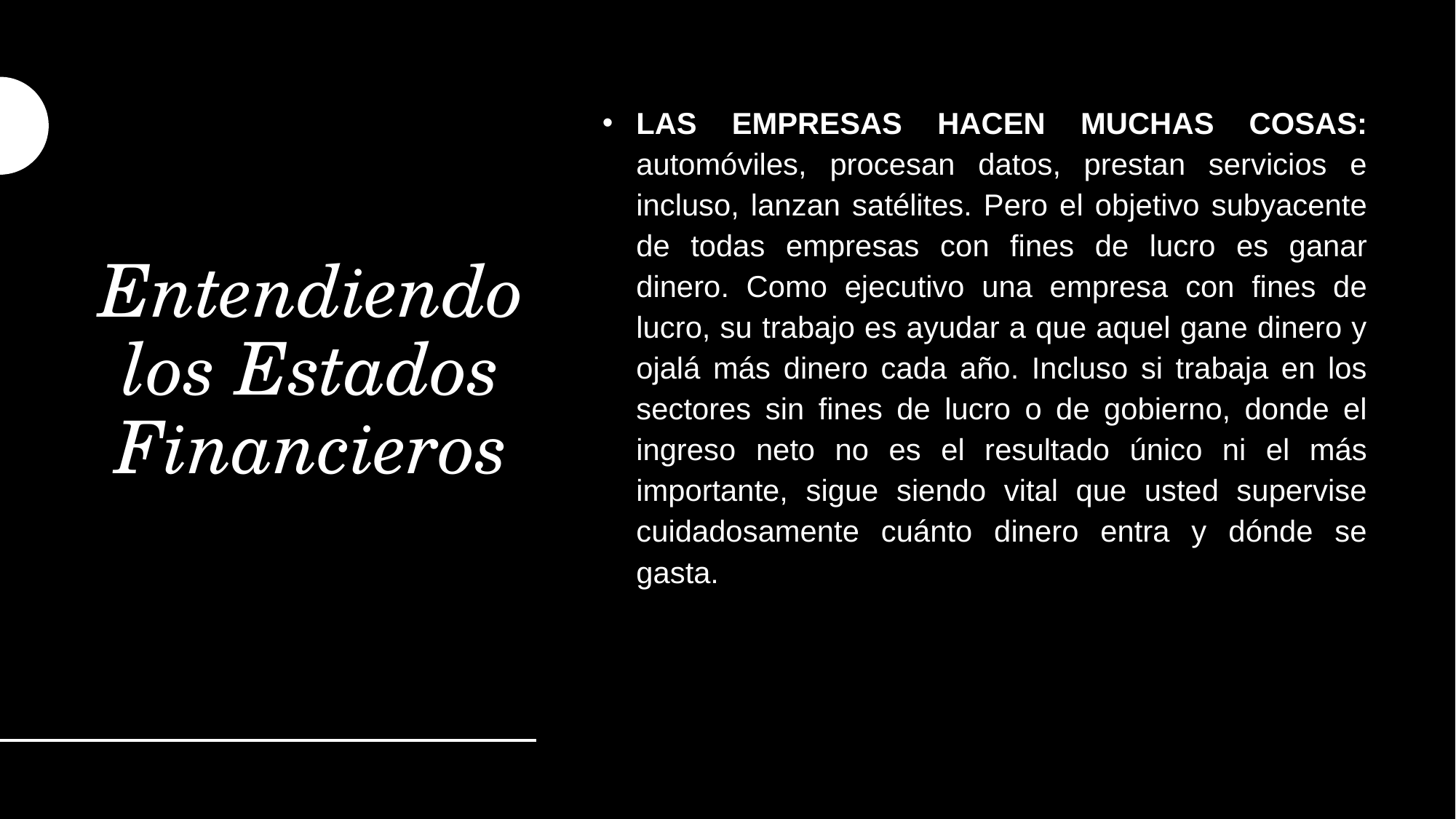

# Entendiendo los Estados Financieros
LAS EMPRESAS HACEN MUCHAS COSAS: automóviles, procesan datos, prestan servicios e incluso, lanzan satélites. Pero el objetivo subyacente de todas empresas con fines de lucro es ganar dinero. Como ejecutivo una empresa con fines de lucro, su trabajo es ayudar a que aquel gane dinero y ojalá más dinero cada año. Incluso si trabaja en los sectores sin fines de lucro o de gobierno, donde el ingreso neto no es el resultado único ni el más importante, sigue siendo vital que usted supervise cuidadosamente cuánto dinero entra y dónde se gasta.